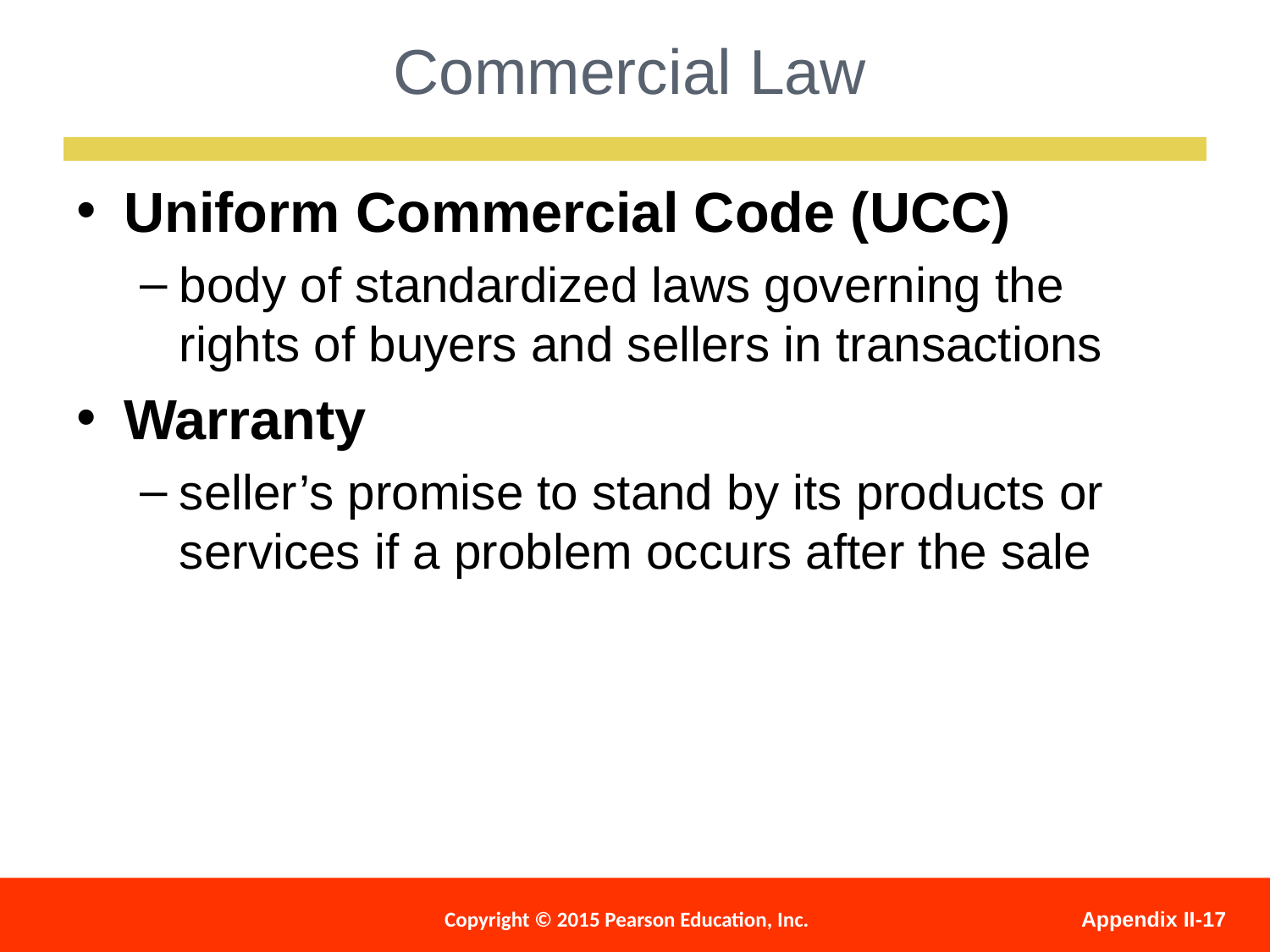

Commercial Law
Uniform Commercial Code (UCC)
body of standardized laws governing the rights of buyers and sellers in transactions
Warranty
seller’s promise to stand by its products or services if a problem occurs after the sale